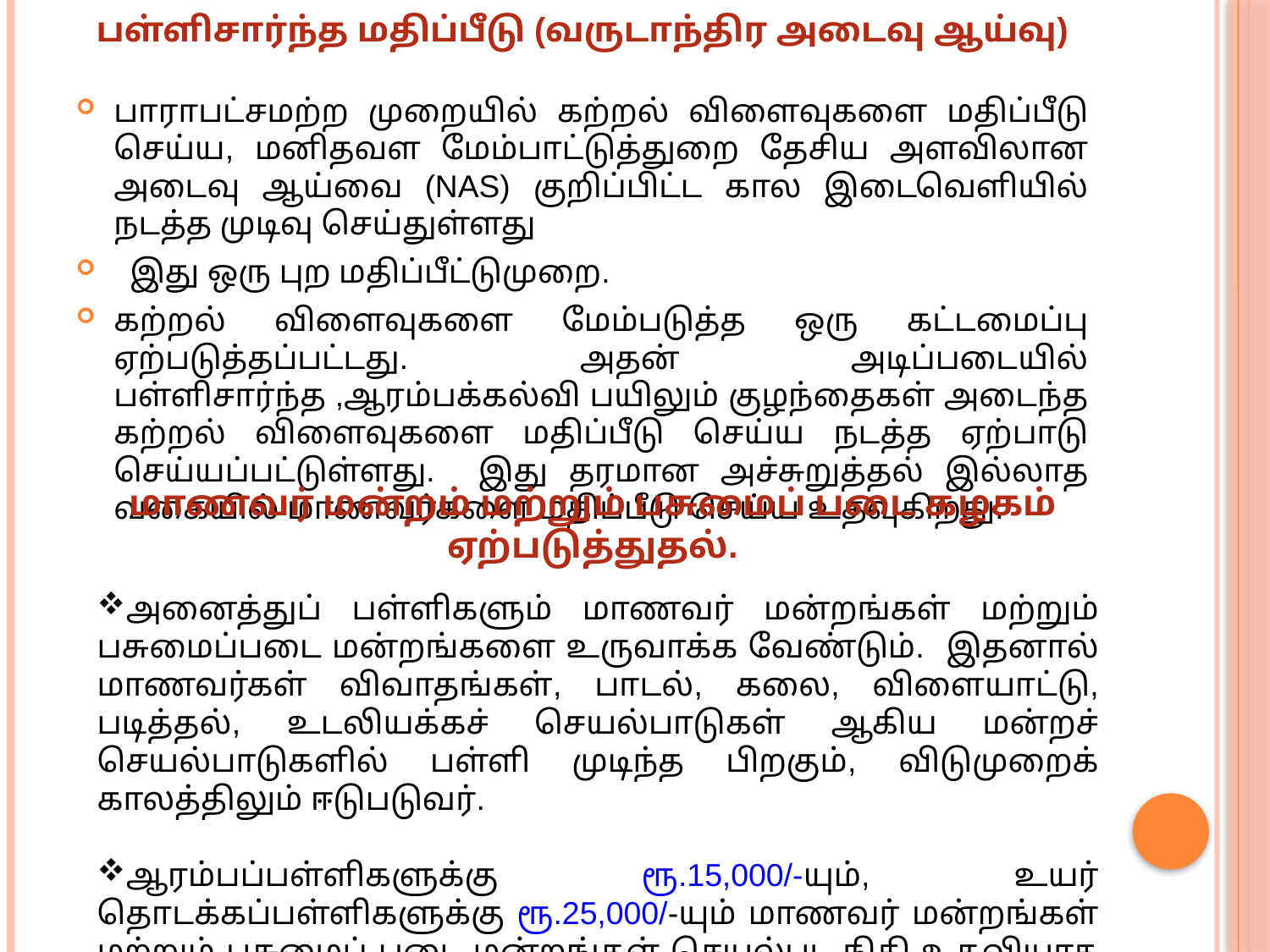

# பள்ளிசார்ந்த மதிப்பீடு (வருடாந்திர அடைவு ஆய்வு)
பாராபட்சமற்ற முறையில் கற்றல் விளைவுகளை மதிப்பீடு செய்ய, மனிதவள மேம்பாட்டுத்துறை தேசிய அளவிலான அடைவு ஆய்வை (NAS) குறிப்பிட்ட கால இடைவெளியில் நடத்த முடிவு செய்துள்ளது
  இது ஒரு புற மதிப்பீட்டுமுறை.
கற்றல் விளைவுகளை மேம்படுத்த ஒரு கட்டமைப்பு ஏற்படுத்தப்பட்டது. அதன் அடிப்படையில் பள்ளிசார்ந்த ,ஆரம்பக்கல்வி பயிலும் குழந்தைகள் அடைந்த கற்றல் விளைவுகளை மதிப்பீடு செய்ய நடத்த ஏற்பாடு செய்யப்பட்டுள்ளது.  இது தரமான அச்சுறுத்தல் இல்லாத வகையில் மாணவர்களை மதிப்பீடு செய்ய உதவுகிறது.

மாணவர் மன்றம் மற்றும் பசுமைப் படை கழகம் ஏற்படுத்துதல்.
அனைத்துப் பள்ளிகளும் மாணவர் மன்றங்கள் மற்றும் பசுமைப்படை மன்றங்களை உருவாக்க வேண்டும்.  இதனால் மாணவர்கள் விவாதங்கள், பாடல், கலை, விளையாட்டு, படித்தல், உடலியக்கச் செயல்பாடுகள் ஆகிய மன்றச் செயல்பாடுகளில் பள்ளி முடிந்த பிறகும், விடுமுறைக் காலத்திலும் ஈடுபடுவர்.

ஆரம்பப்பள்ளிகளுக்கு ரூ.15,000/-யும், உயர் தொடக்கப்பள்ளிகளுக்கு ரூ.25,000/-யும் மாணவர் மன்றங்கள் மற்றும் பசுமைப் படை மன்றங்கள் செயல்பட நிதி உதவியாக வழங்கப்படுகிறது.